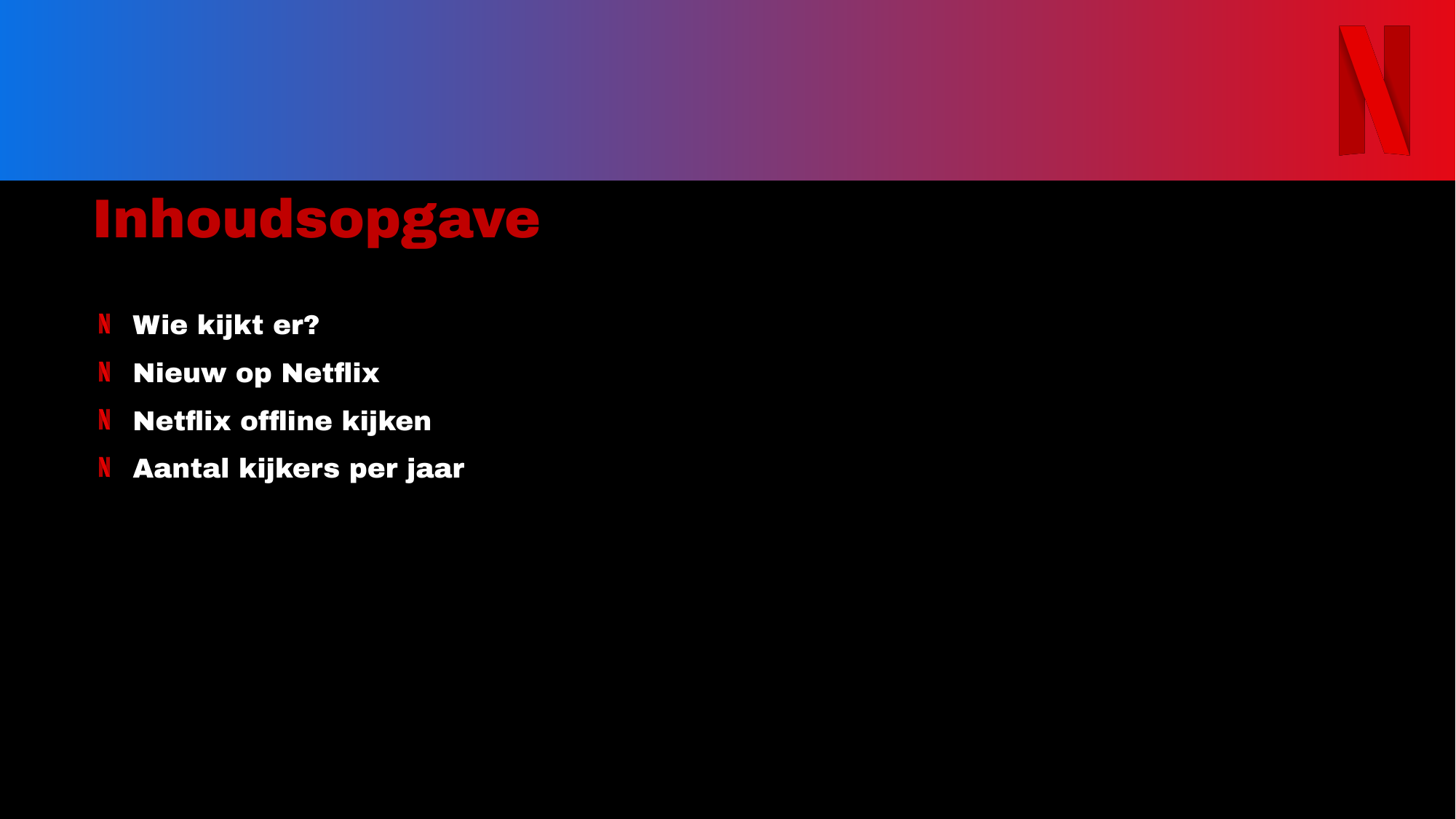

# Inhoudsopgave
Wie kijkt er?
Nieuw op Netflix
Netflix offline kijken
Aantal kijkers per jaar